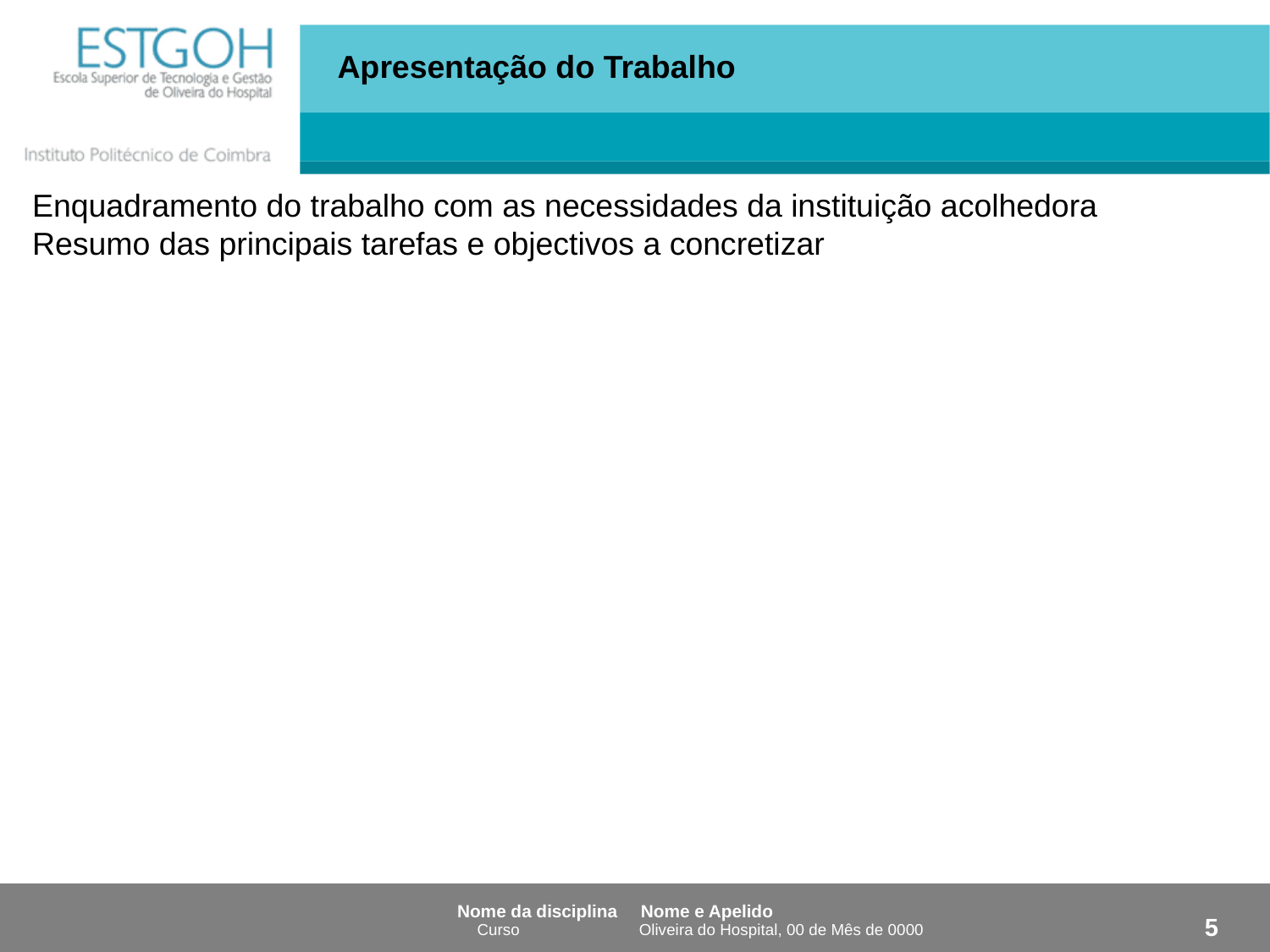

Apresentação do Trabalho
Enquadramento do trabalho com as necessidades da instituição acolhedora
Resumo das principais tarefas e objectivos a concretizar
5